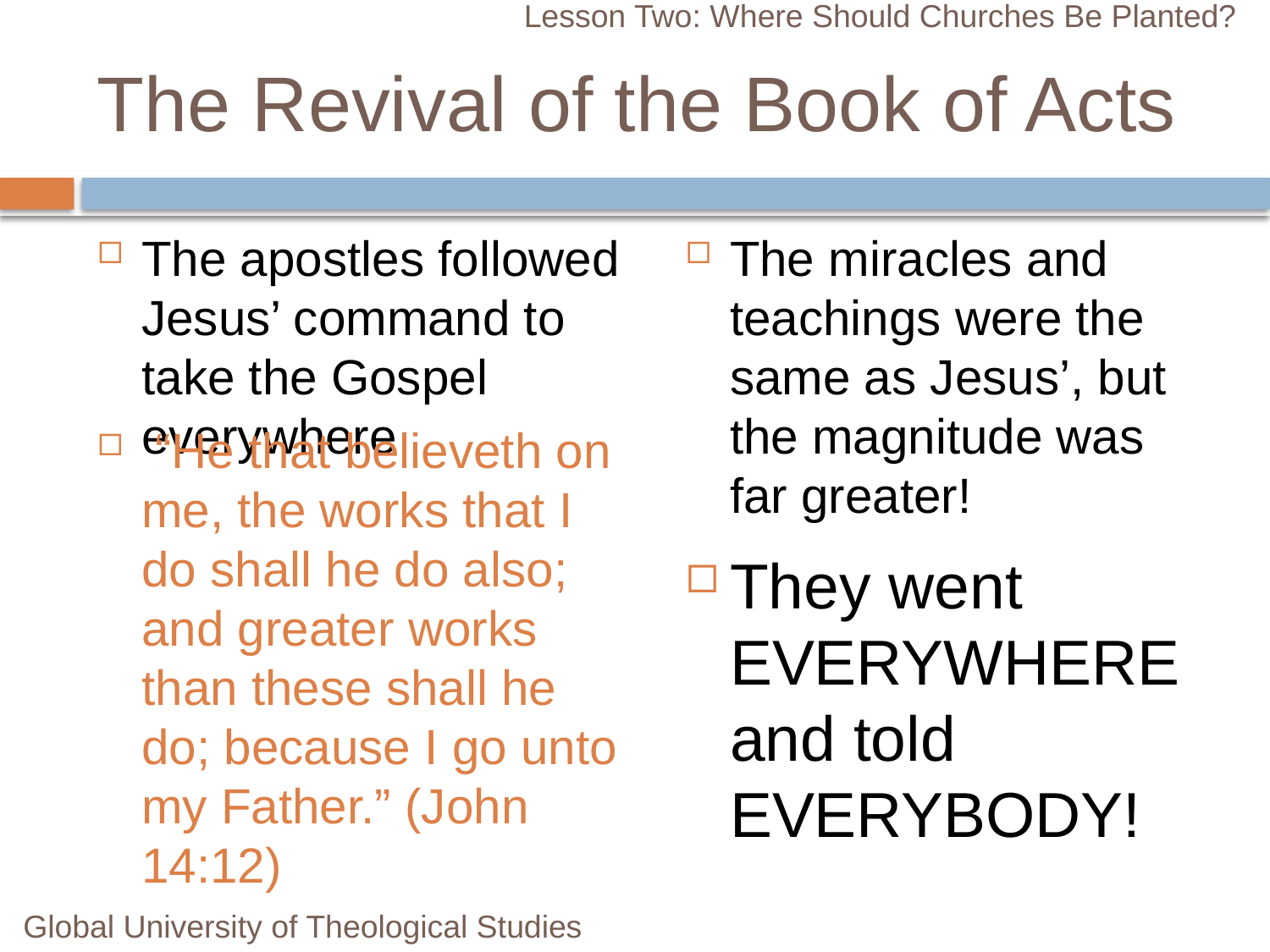

Lesson Two: Where Should Churches Be Planted?
# The Revival of the Book of Acts
The apostles followed Jesus’ command to take the Gospel everywhere
The miracles and teachings were the same as Jesus’, but the magnitude was far greater!
 “He that believeth on me, the works that I do shall he do also; and greater works than these shall he do; because I go unto my Father.” (John 14:12)
They went EVERYWHERE and told EVERYBODY!
Global University of Theological Studies